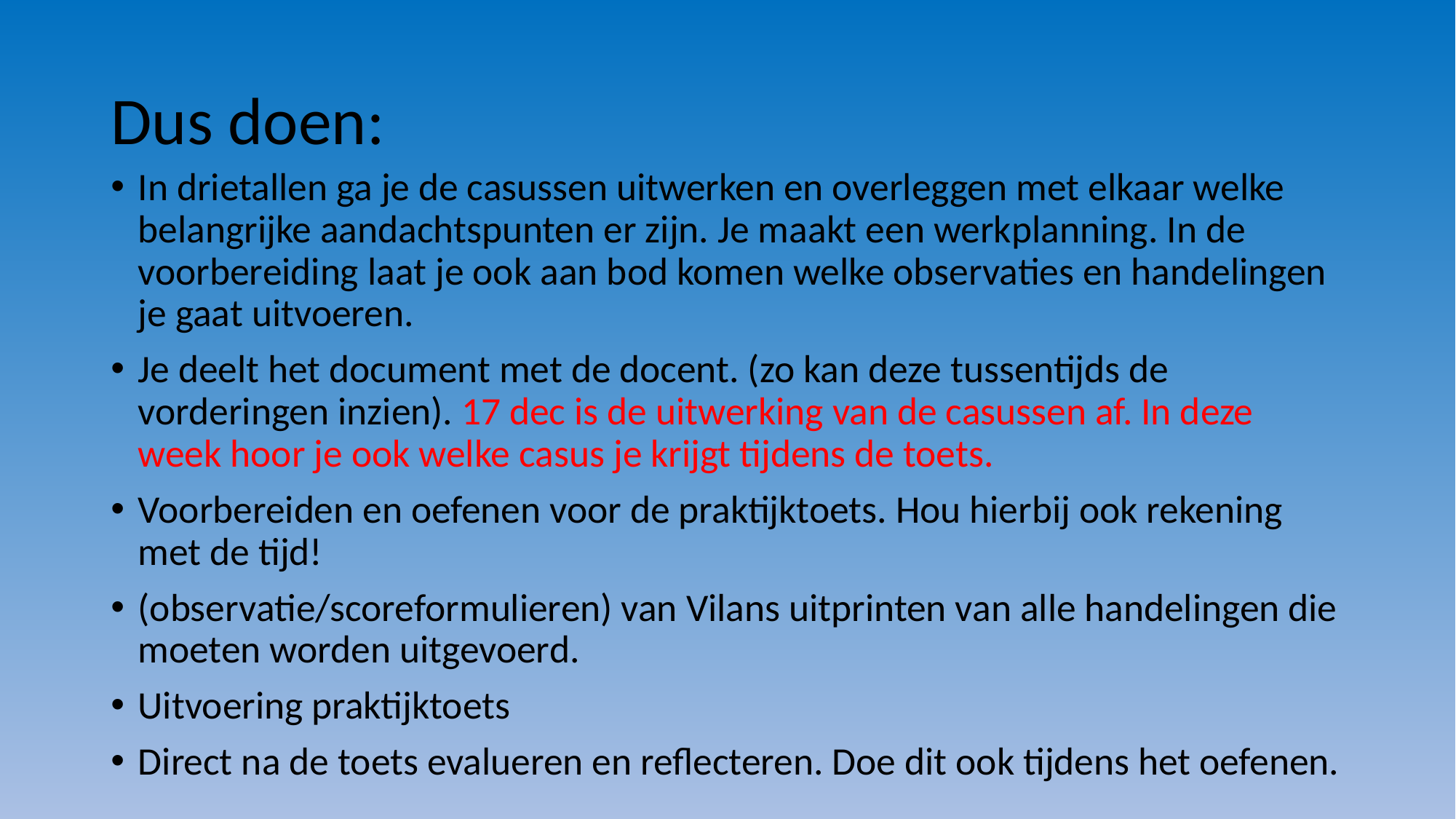

# Dus doen:
In drietallen ga je de casussen uitwerken en overleggen met elkaar welke belangrijke aandachtspunten er zijn. Je maakt een werkplanning. In de voorbereiding laat je ook aan bod komen welke observaties en handelingen je gaat uitvoeren.
Je deelt het document met de docent. (zo kan deze tussentijds de vorderingen inzien). 17 dec is de uitwerking van de casussen af. In deze week hoor je ook welke casus je krijgt tijdens de toets.
Voorbereiden en oefenen voor de praktijktoets. Hou hierbij ook rekening met de tijd!
(observatie/scoreformulieren) van Vilans uitprinten van alle handelingen die moeten worden uitgevoerd.
Uitvoering praktijktoets
Direct na de toets evalueren en reflecteren. Doe dit ook tijdens het oefenen.